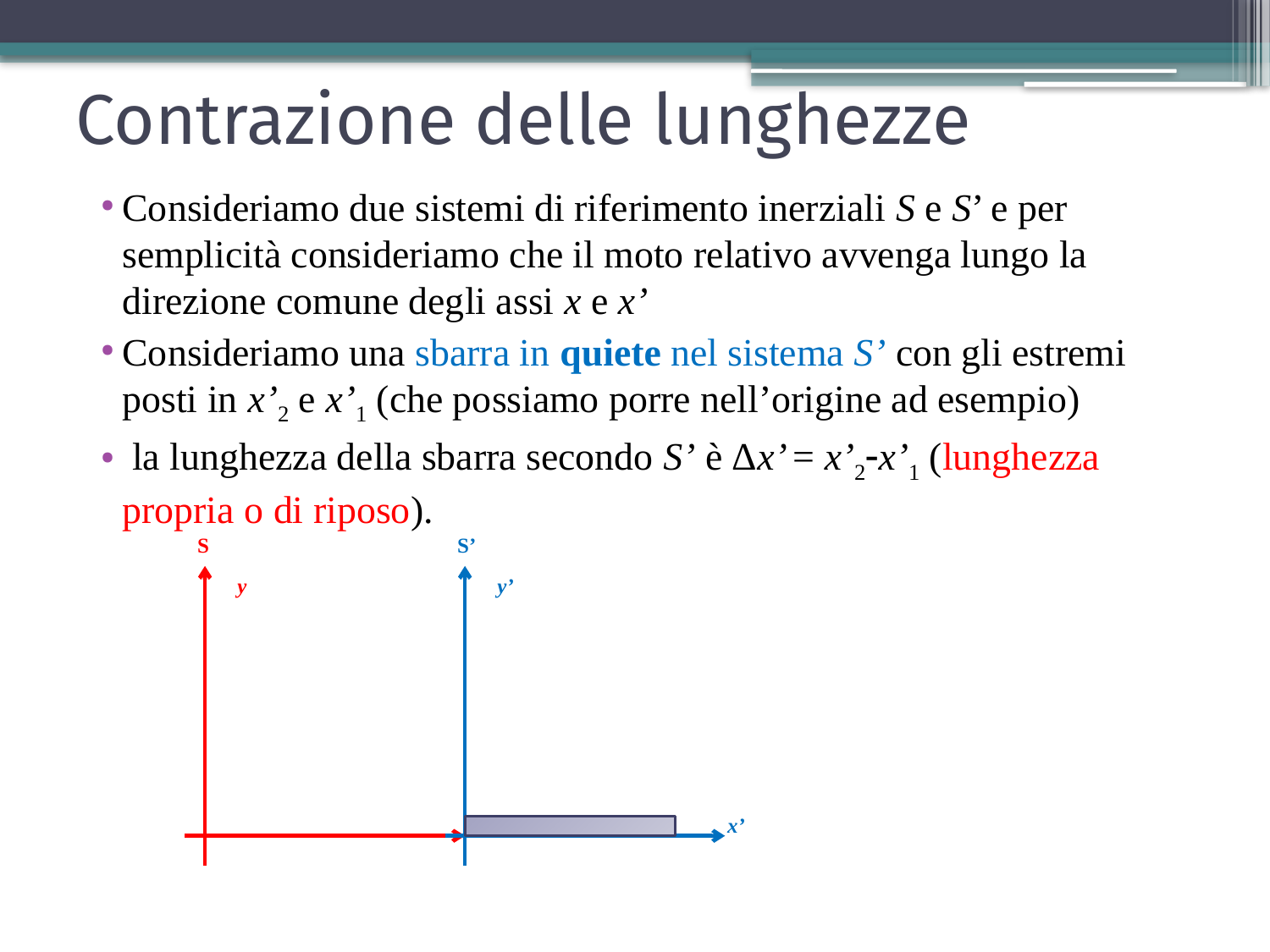

# Contrazione delle lunghezze
Consideriamo due sistemi di riferimento inerziali S e S’ e per semplicità consideriamo che il moto relativo avvenga lungo la direzione comune degli assi x e x’
Consideriamo una sbarra in quiete nel sistema S’ con gli estremi posti in x’2 e x’1 (che possiamo porre nell’origine ad esempio)
 la lunghezza della sbarra secondo S’ è Δx’ = x’2−x’1 (lunghezza propria o di riposo).
S
y
x
S’
y’
x’